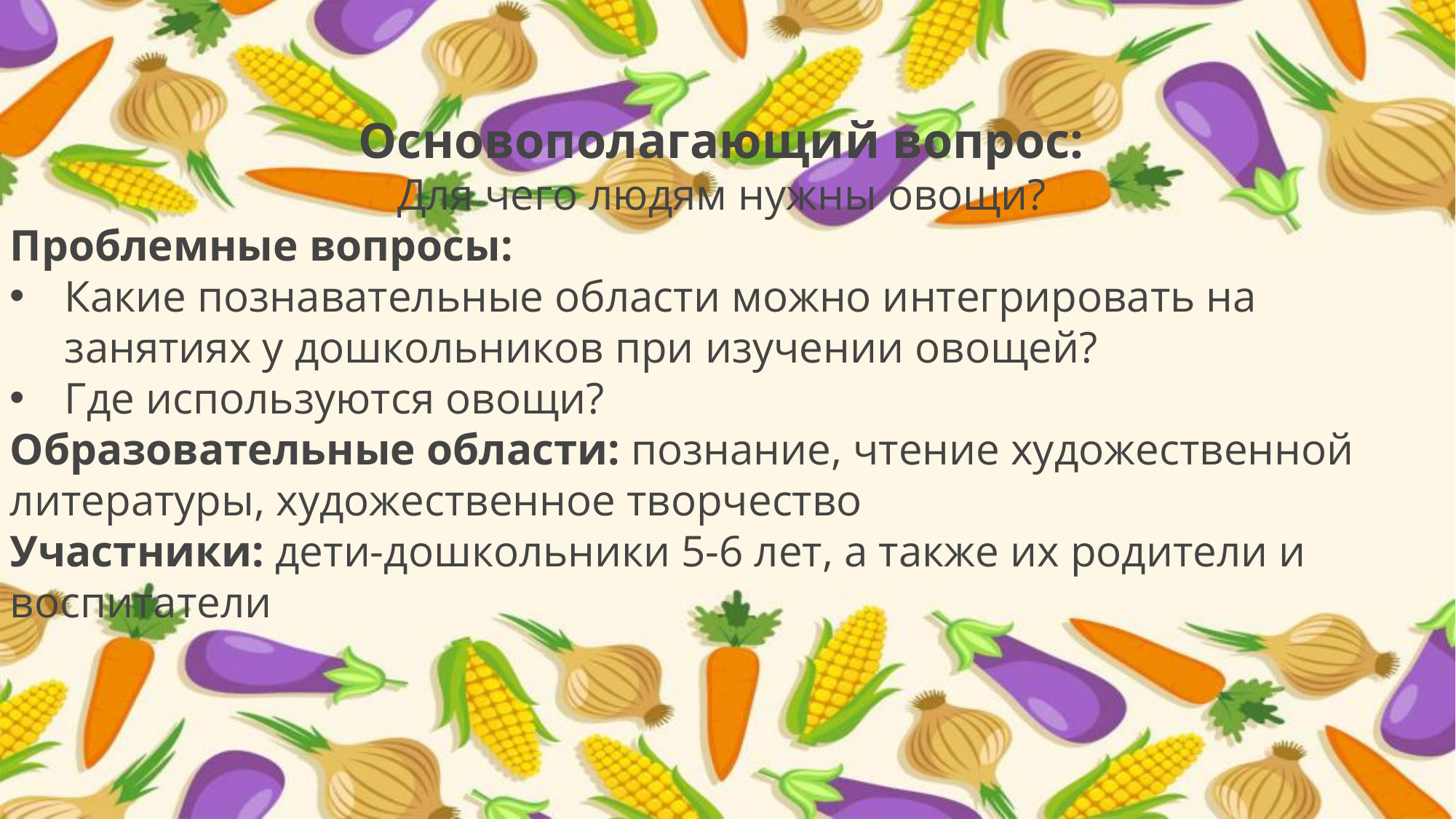

Основополагающий вопрос:
Для чего людям нужны овощи?
Проблемные вопросы:
Какие познавательные области можно интегрировать на занятиях у дошкольников при изучении овощей?
Где используются овощи?
Образовательные области: познание, чтение художественной литературы, художественное творчество
Участники: дети-дошкольники 5-6 лет, а также их родители и воспитатели